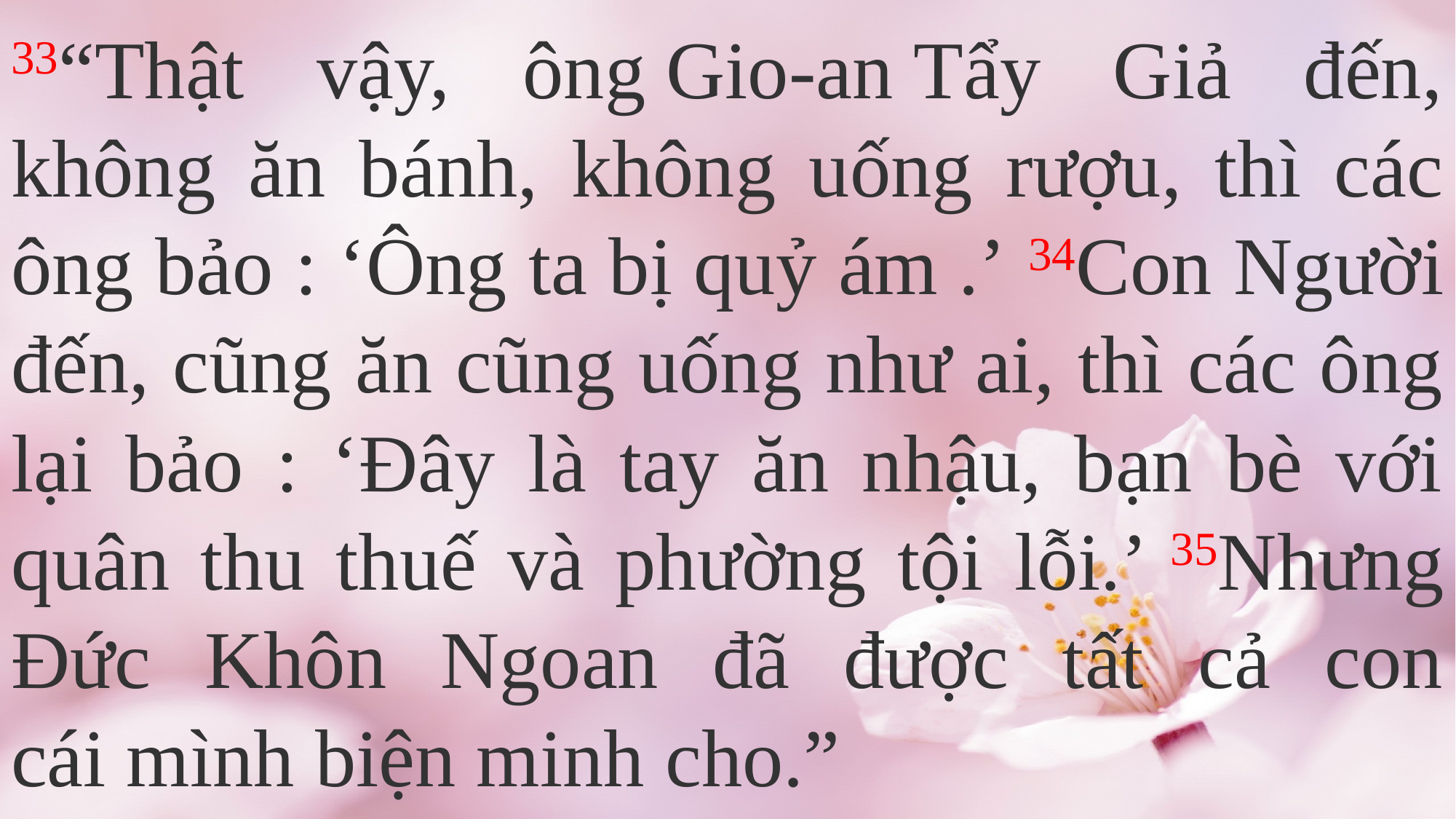

33“Thật vậy, ông Gio-an Tẩy Giả đến, không ăn bánh, không uống rượu, thì các ông bảo : ‘Ông ta bị quỷ ám .’ 34Con Người đến, cũng ăn cũng uống như ai, thì các ông lại bảo : ‘Đây là tay ăn nhậu, bạn bè với quân thu thuế và phường tội lỗi.’ 35Nhưng Đức Khôn Ngoan đã được tất cả con cái mình biện minh cho.”